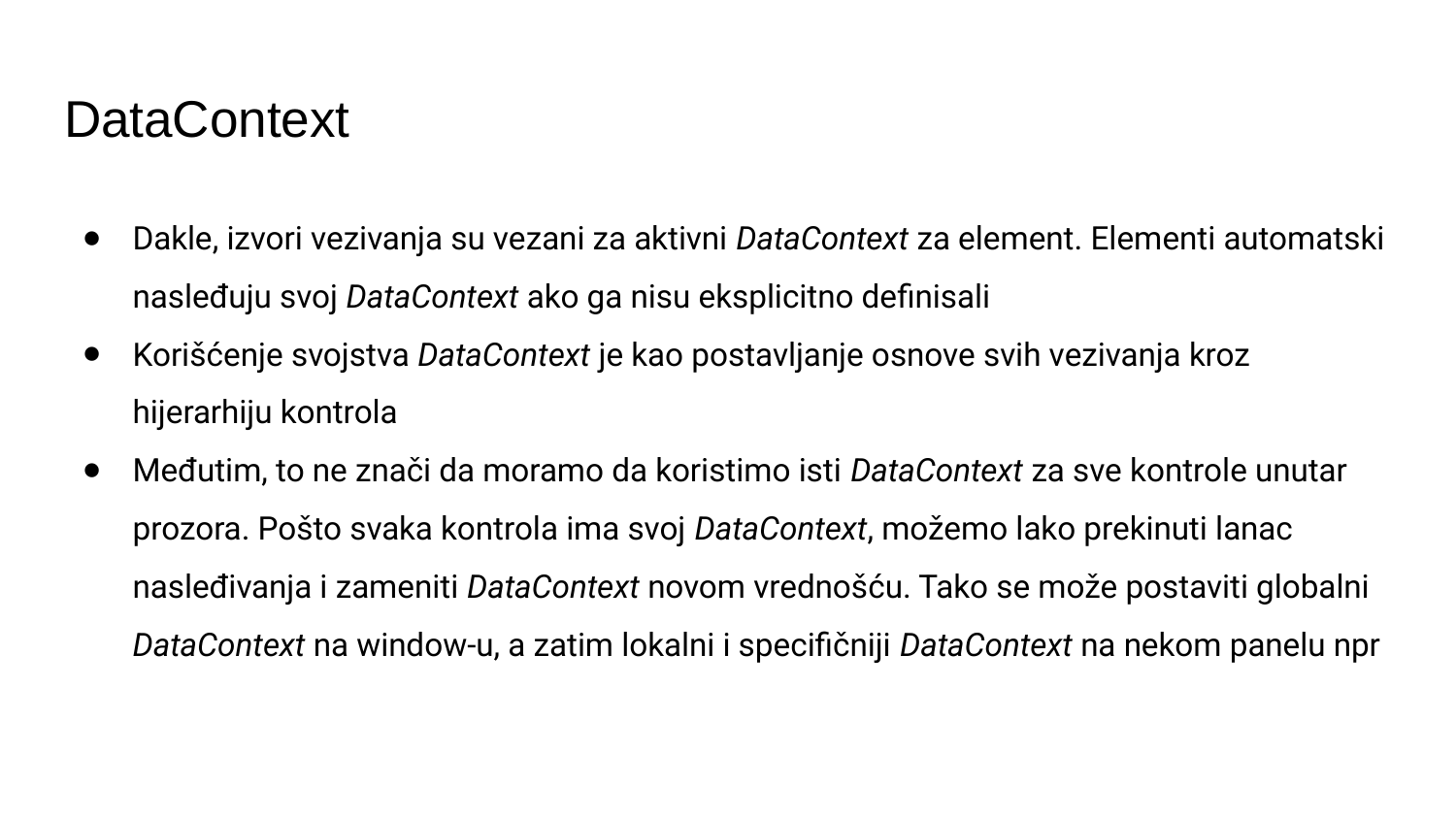

# DataContext
Dakle, izvori vezivanja su vezani za aktivni DataContext za element. Elementi automatski nasleđuju svoj DataContext ako ga nisu eksplicitno definisali
Korišćenje svojstva DataContext je kao postavljanje osnove svih vezivanja kroz hijerarhiju kontrola
Međutim, to ne znači da moramo da koristimo isti DataContext za sve kontrole unutar prozora. Pošto svaka kontrola ima svoj DataContext, možemo lako prekinuti lanac nasleđivanja i zameniti DataContext novom vrednošću. Tako se može postaviti globalni DataContext na window-u, a zatim lokalni i specifičniji DataContext na nekom panelu npr